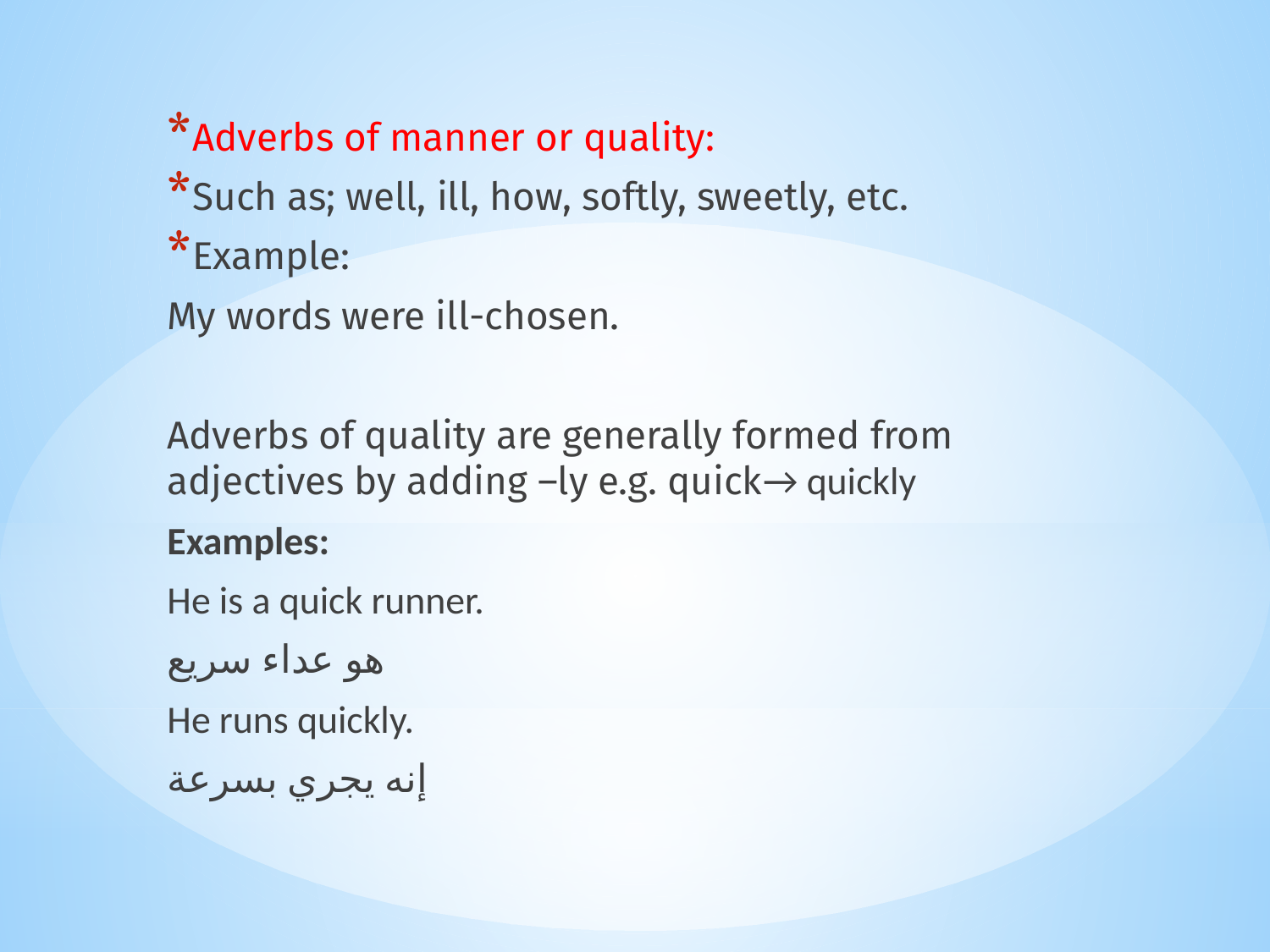

Adverbs of manner or quality:
Such as; well, ill, how, softly, sweetly, etc.
Example:
My words were ill-chosen.

Adverbs of quality are generally formed from adjectives by adding –ly e.g. quick→ quickly
Examples:
He is a quick runner.
هو عداء سريع
He runs quickly.
إنه يجري بسرعة